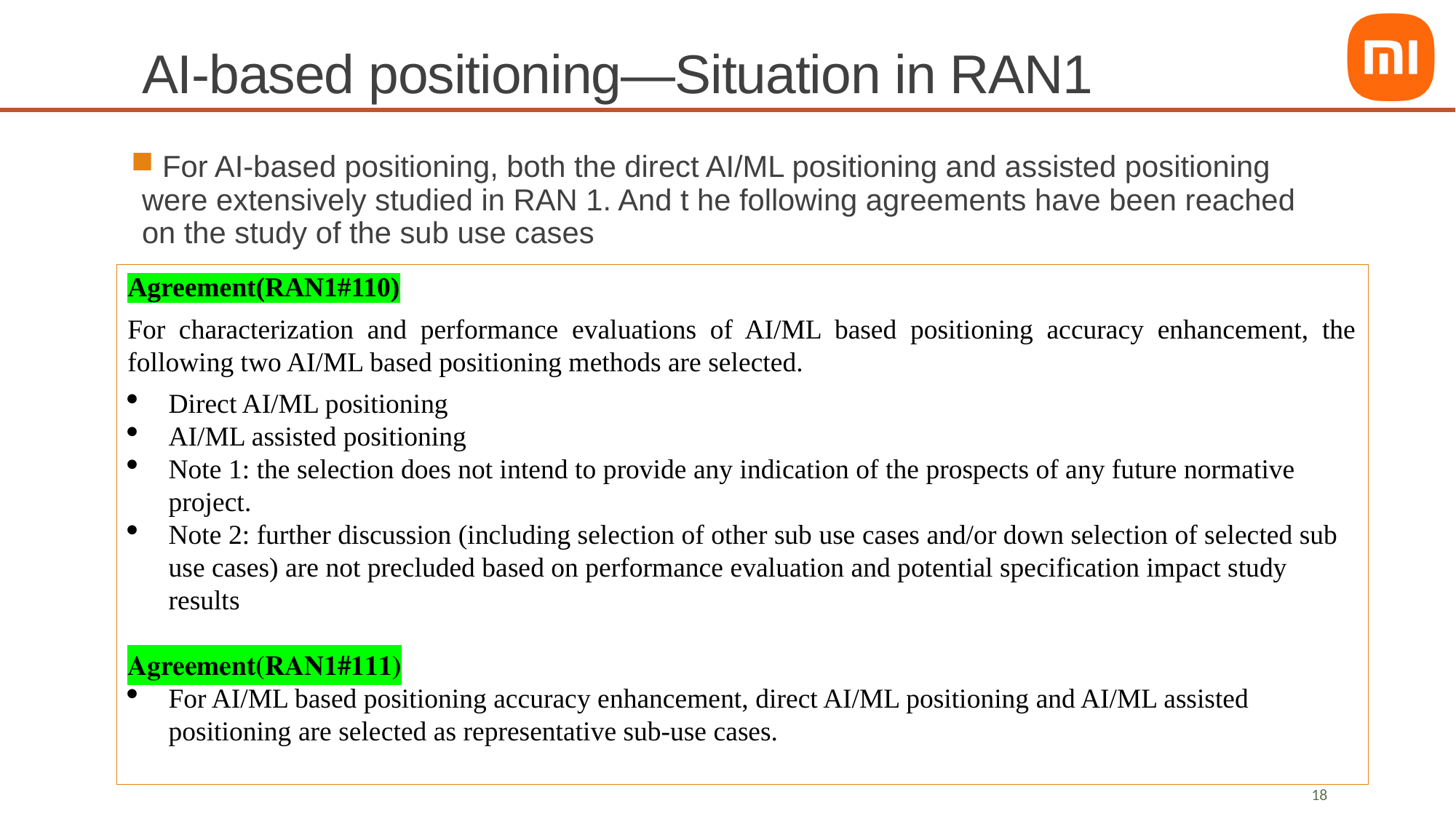

# AI-based positioning—Situation in RAN1
 For AI-based positioning, both the direct AI/ML positioning and assisted positioning were extensively studied in RAN 1. And t he following agreements have been reached on the study of the sub use cases

Agreement(RAN1#110)
For characterization and performance evaluations of AI/ML based positioning accuracy enhancement, the following two AI/ML based positioning methods are selected.
Direct AI/ML positioning
AI/ML assisted positioning
Note 1: the selection does not intend to provide any indication of the prospects of any future normative project.
Note 2: further discussion (including selection of other sub use cases and/or down selection of selected sub use cases) are not precluded based on performance evaluation and potential specification impact study results

Agreement(RAN1#111)
For AI/ML based positioning accuracy enhancement, direct AI/ML positioning and AI/ML assisted positioning are selected as representative sub-use cases.